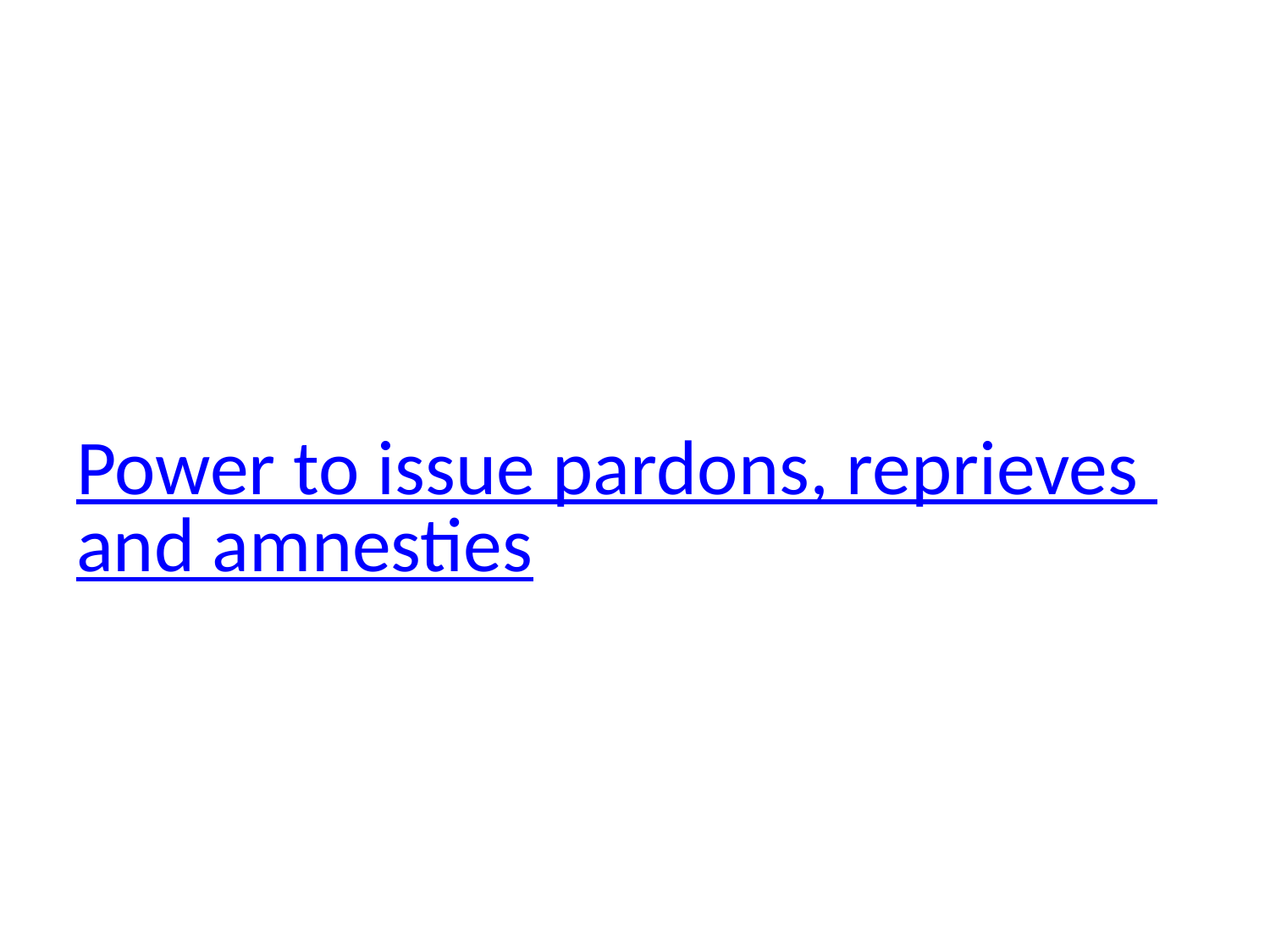

# Power to issue pardons, reprieves and amnesties